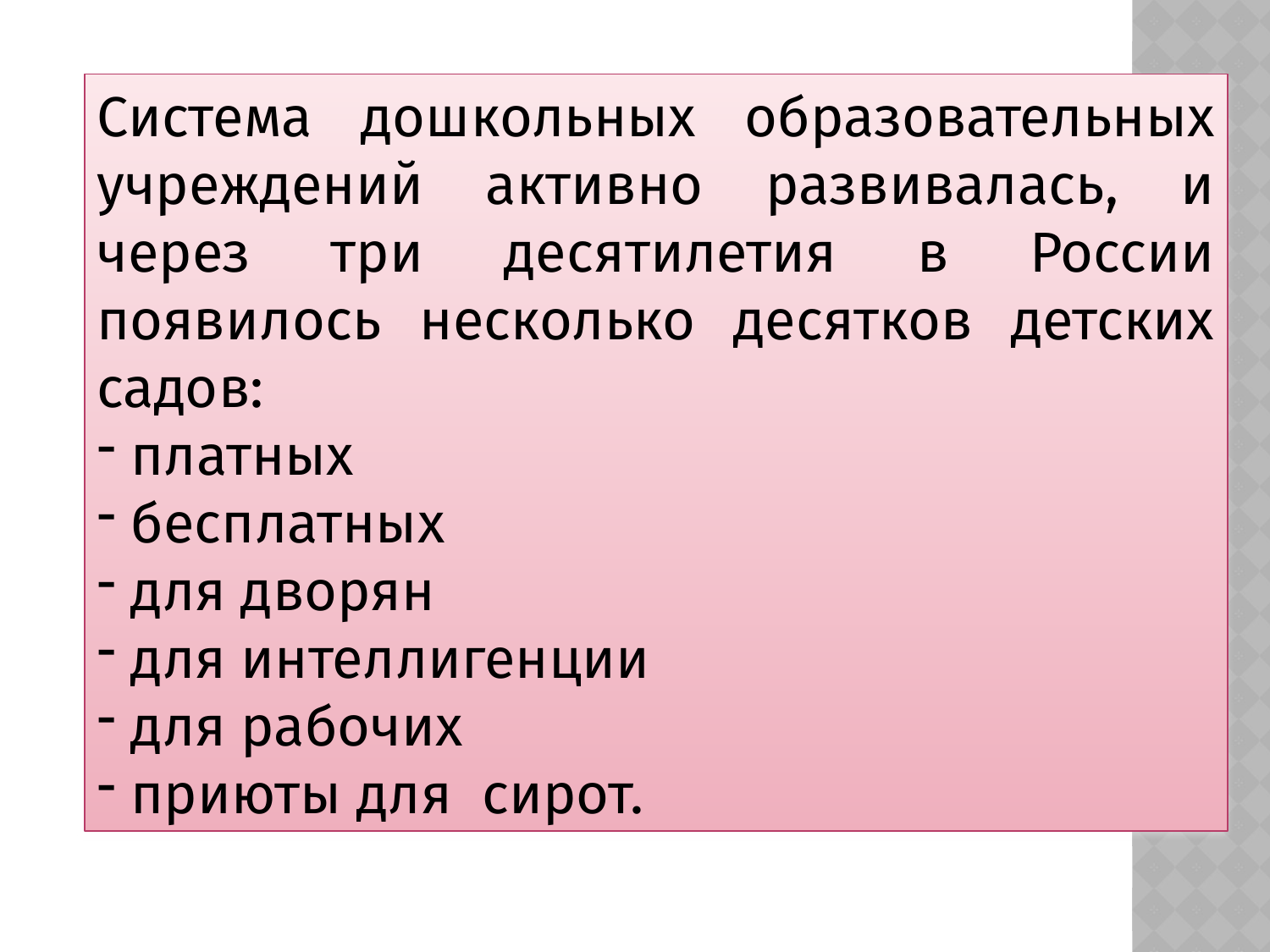

Система дошкольных образовательных учреждений активно развивалась, и через три десятилетия в России появилось несколько десятков детских садов:
 платных
 бесплатных
 для дворян
 для интеллигенции
 для рабочих
 приюты для  сирот.